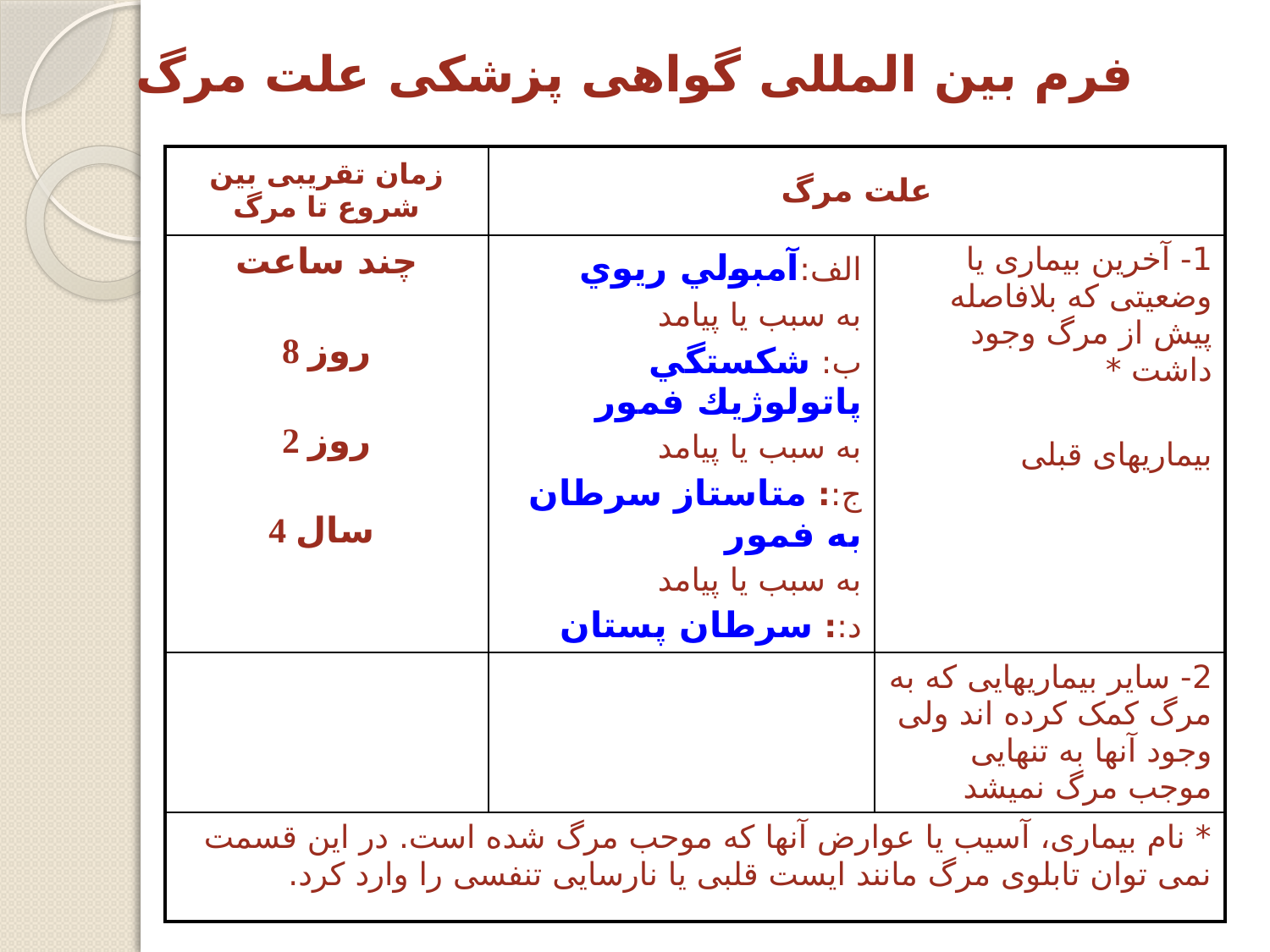

# فرم بين المللی گواهی پزشکی علت مرگ
| زمان تقريبی بين شروع تا مرگ | علت مرگ |  |
| --- | --- | --- |
| چند ساعت 8 روز 2 روز 4 سال | الف:آمبولي ريوي به سبب يا پيامد ب: شكستگي پاتولوژيك فمور به سبب يا پيامد ج:: متاستاز سرطان به فمور به سبب يا پيامد د:: سرطان پستان | 1- آخرين بيماری يا وضعيتی که بلافاصله پيش از مرگ وجود داشت \* بيماريهای قبلی |
|  |  | 2- ساير بيماريهايی که به مرگ کمک کرده اند ولی وجود آنها به تنهايی موجب مرگ نميشد |
| \* نام بيماری، آسيب يا عوارض آنها که موحب مرگ شده است. در اين قسمت نمی توان تابلوی مرگ مانند ايست قلبی يا نارسايی تنفسی را وارد کرد. |  |  |